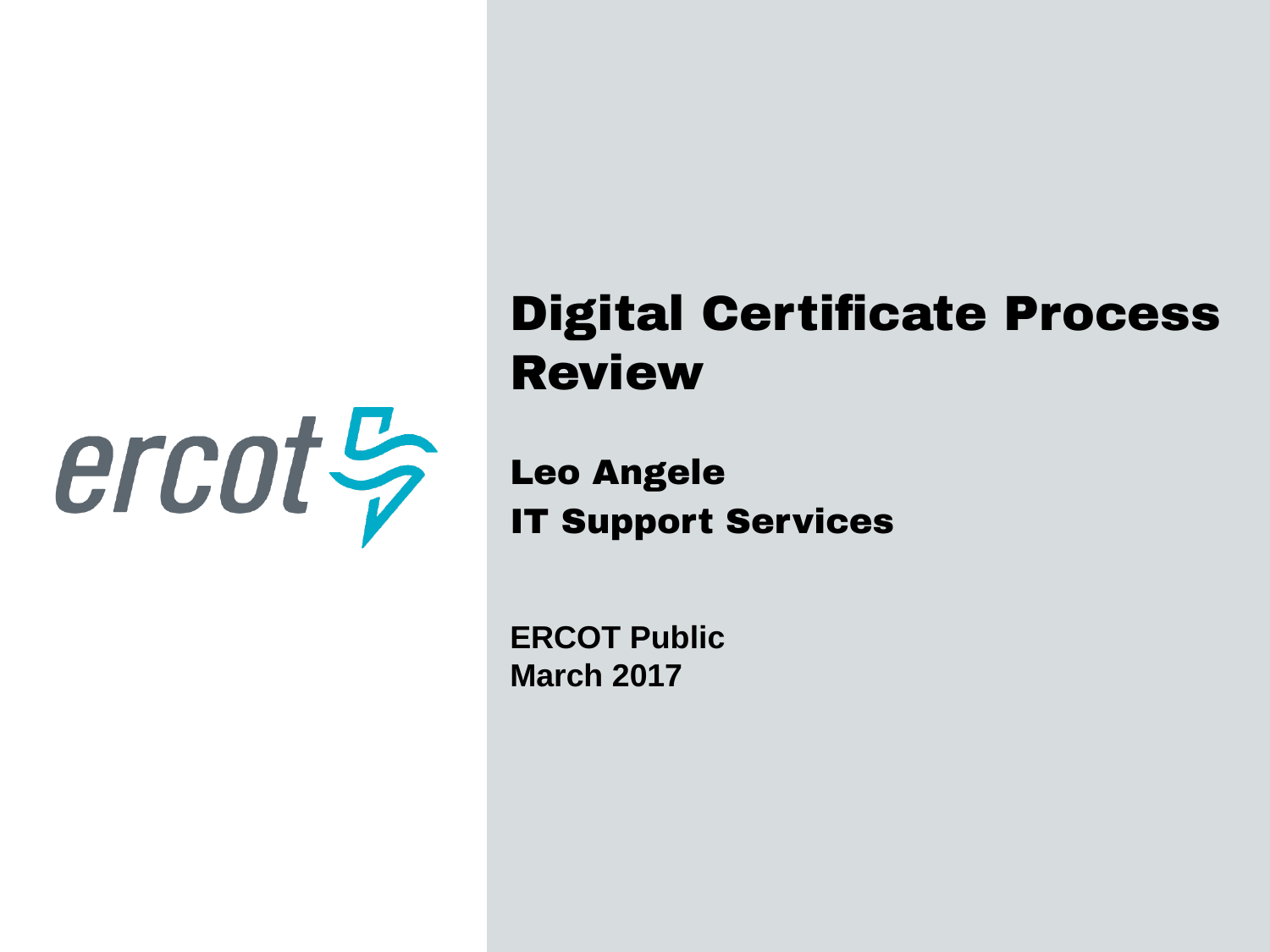

Digital Certificate Process Review

Leo Angele
IT Support Services

ERCOT Public
March 2017